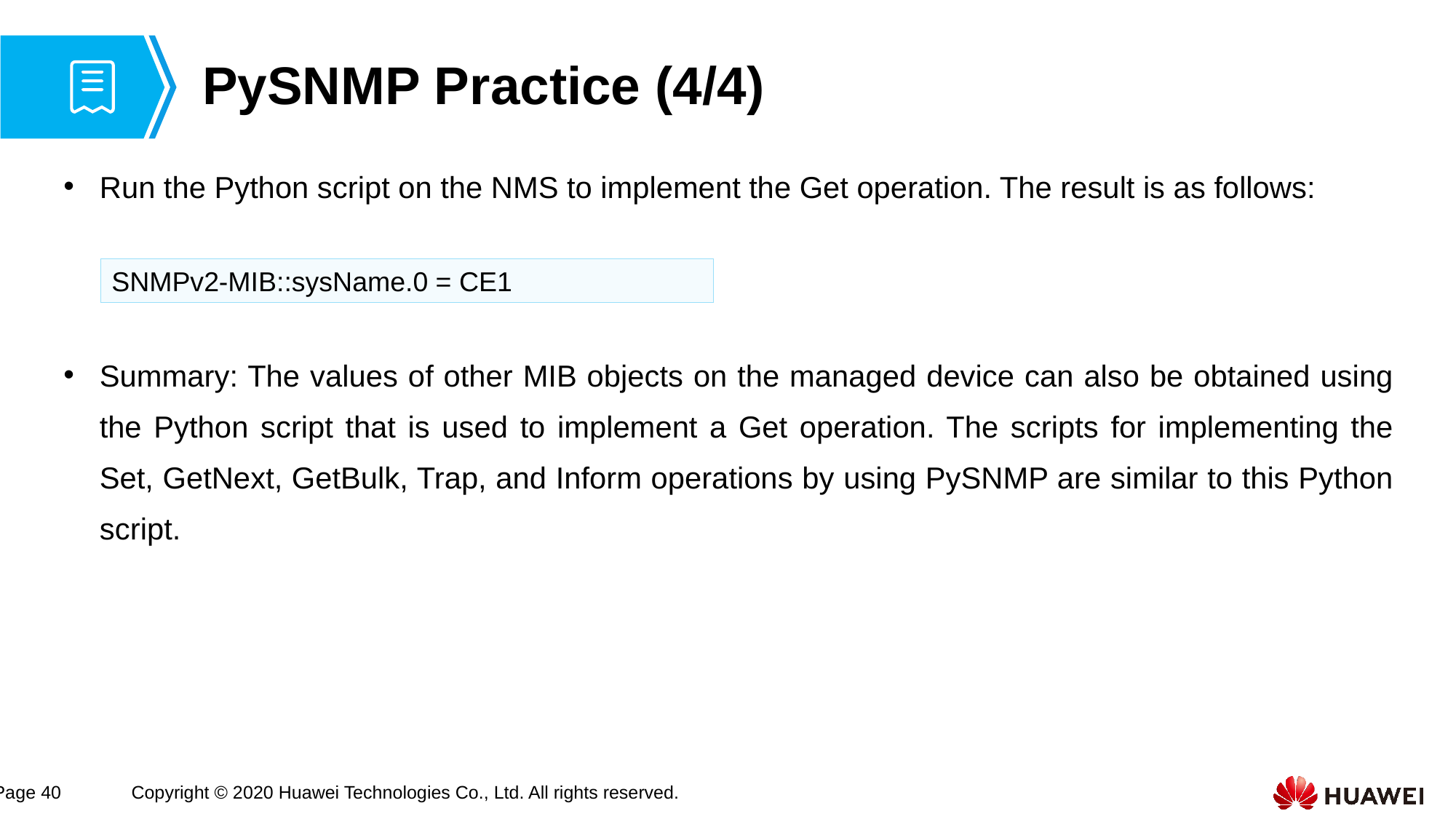

# PySNMP Practice (4/4)
Run the Python script on the NMS to implement the Get operation. The result is as follows:

Summary: The values of other MIB objects on the managed device can also be obtained using the Python script that is used to implement a Get operation. The scripts for implementing the Set, GetNext, GetBulk, Trap, and Inform operations by using PySNMP are similar to this Python script.

SNMPv2-MIB::sysName.0 = CE1